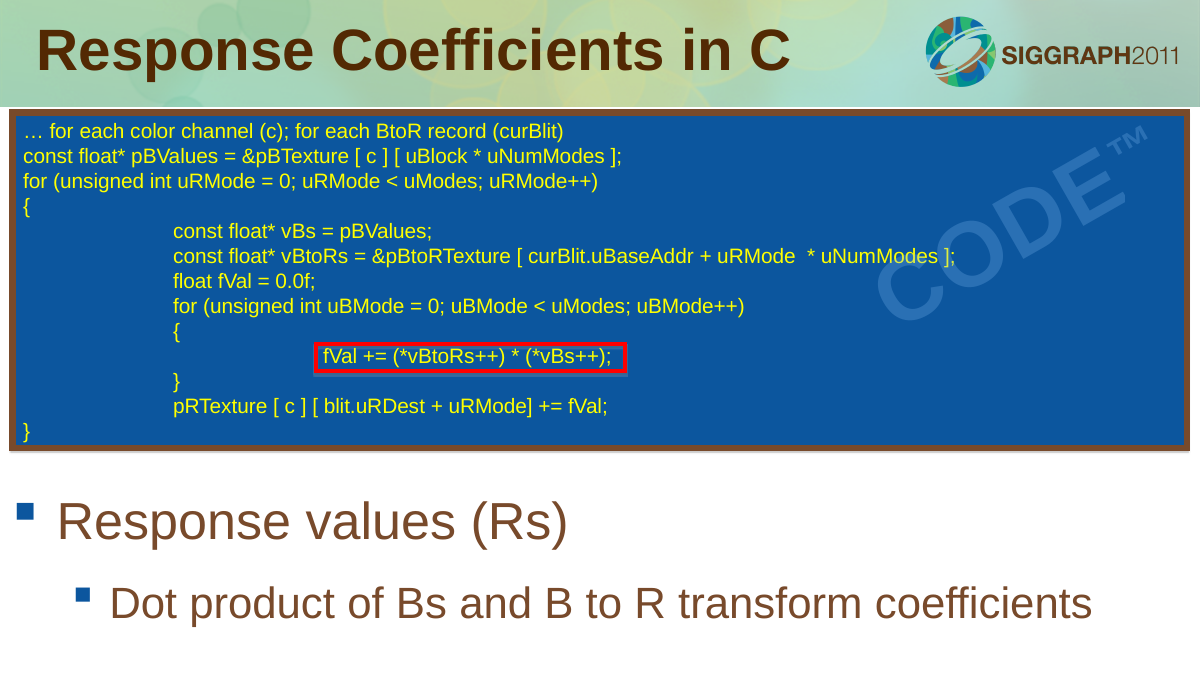

# Response Coefficients in C
… for each color channel (c); for each BtoR record (curBlit)
const float* pBValues = &pBTexture [ c ] [ uBlock * uNumModes ];
for (unsigned int uRMode = 0; uRMode < uModes; uRMode++)
{
	const float* vBs = pBValues;
	const float* vBtoRs = &pBtoRTexture [ curBlit.uBaseAddr + uRMode  * uNumModes ];
	float fVal = 0.0f;
	for (unsigned int uBMode = 0; uBMode < uModes; uBMode++)
	{
		fVal += (*vBtoRs++) * (*vBs++);
	}
	pRTexture [ c ] [ blit.uRDest + uRMode] += fVal;
}
CODE™

Response values (Rs)
Dot product of Bs and B to R transform coefficients